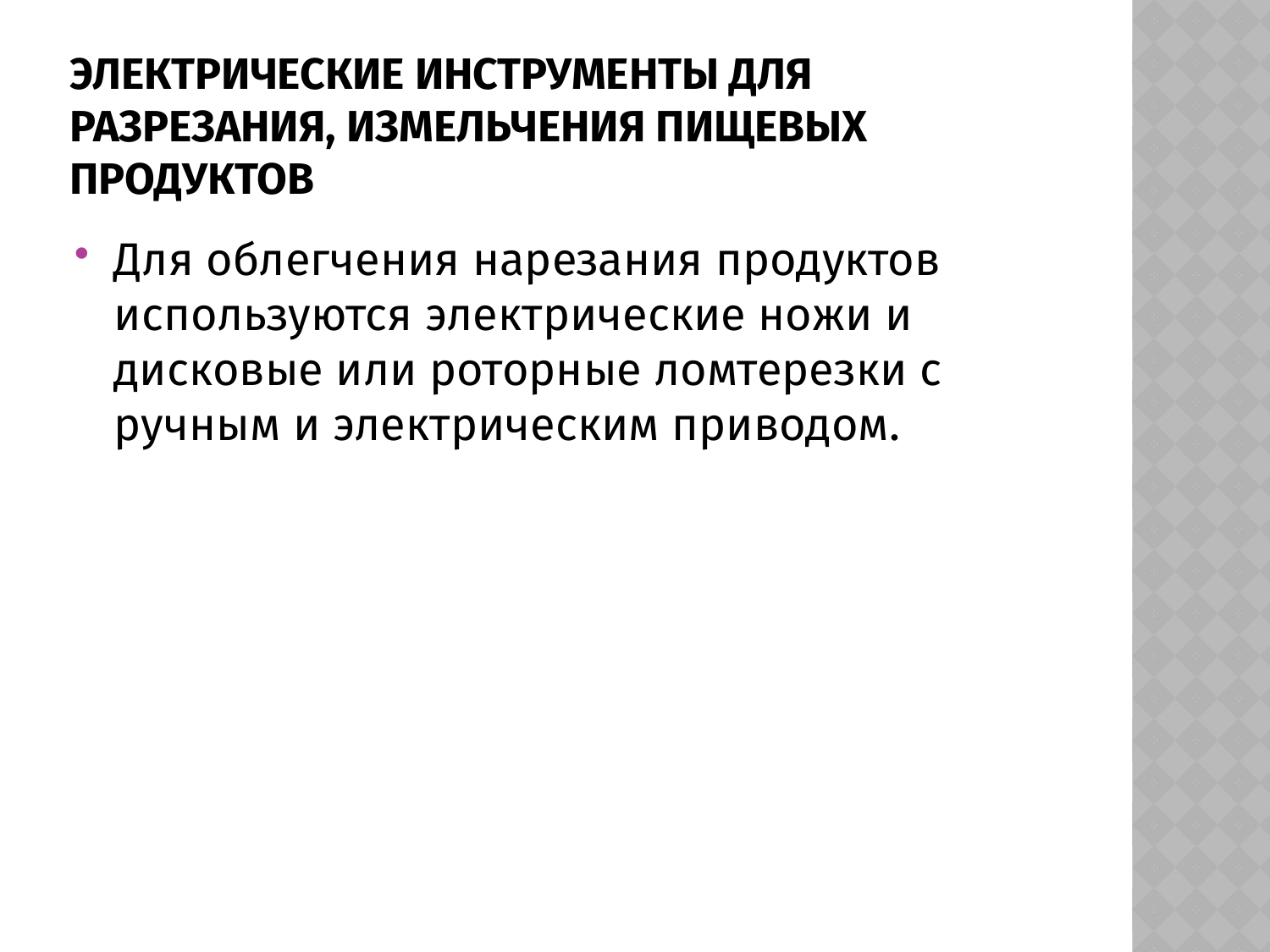

# Электрические инструменты для разрезания, измельчения пищевых продуктов
Для облегчения нарезания продуктов используются электрические ножи и дисковые или роторные ломтерезки с ручным и электрическим приводом.